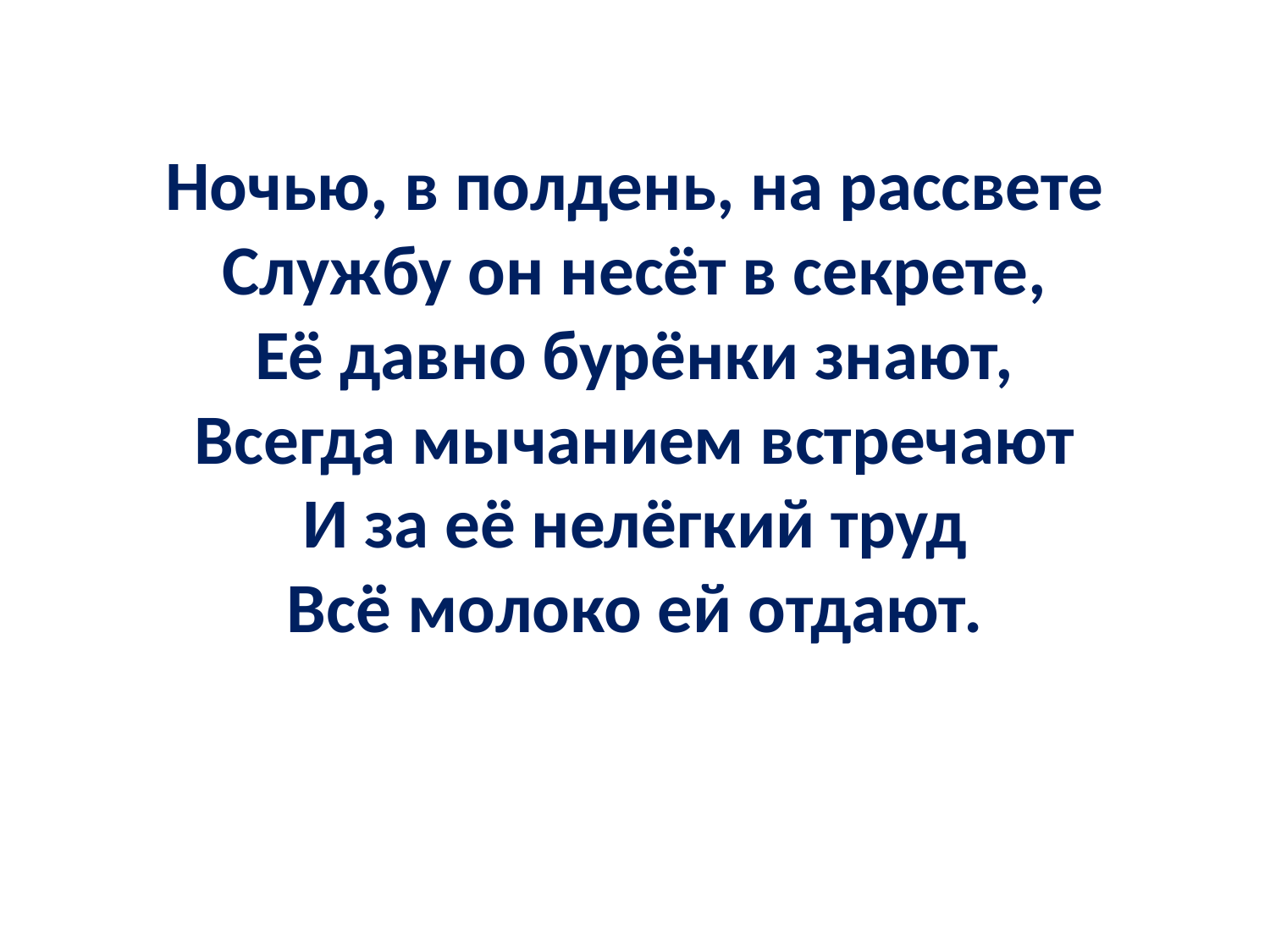

# Ночью, в полдень, на рассвете Службу он несёт в секрете, Её давно бурёнки знают, Всегда мычанием встречают И за её нелёгкий труд Всё молоко ей отдают.